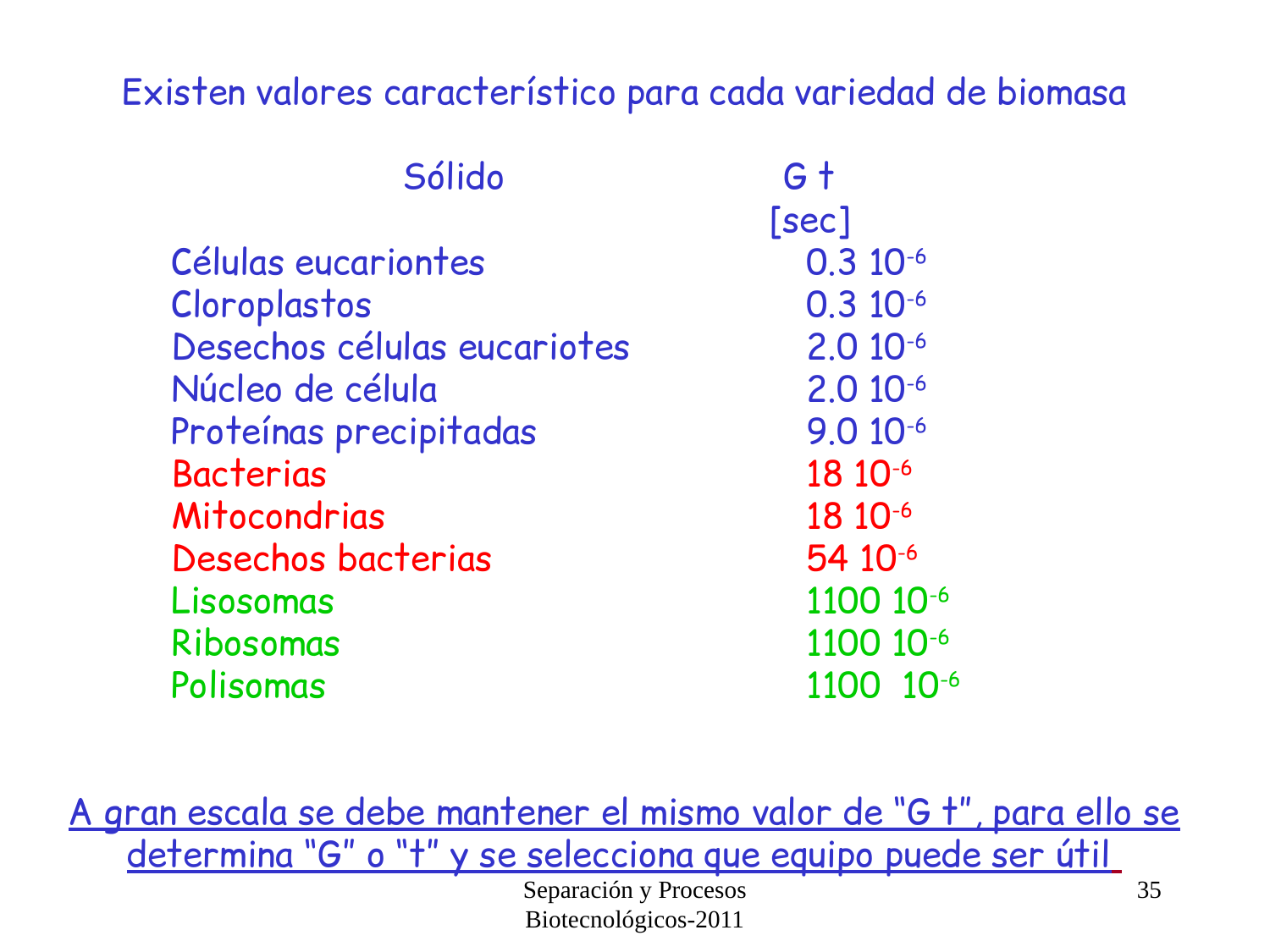

Existen valores característico para cada variedad de biomasa

Sólido             		G t
			[sec]
	Células eucariontes			0.3 10-6
	Cloroplastos				0.3 10-6
	Desechos células eucariotes		2.0 10-6
	Núcleo de célula			2.0 10-6
	Proteínas precipitadas			9.0 10-6
	Bacterias				18 10-6
	Mitocondrias				18 10-6
	Desechos bacterias			54 10-6
	Lisosomas				1100 10-6
	Ribosomas				1100 10-6
	Polisomas				1100  10-6

A gran escala se debe mantener el mismo valor de “G t”, para ello se determina “G” o “t” y se selecciona que equipo puede ser útil

Separación y Procesos Biotecnológicos-2011
35